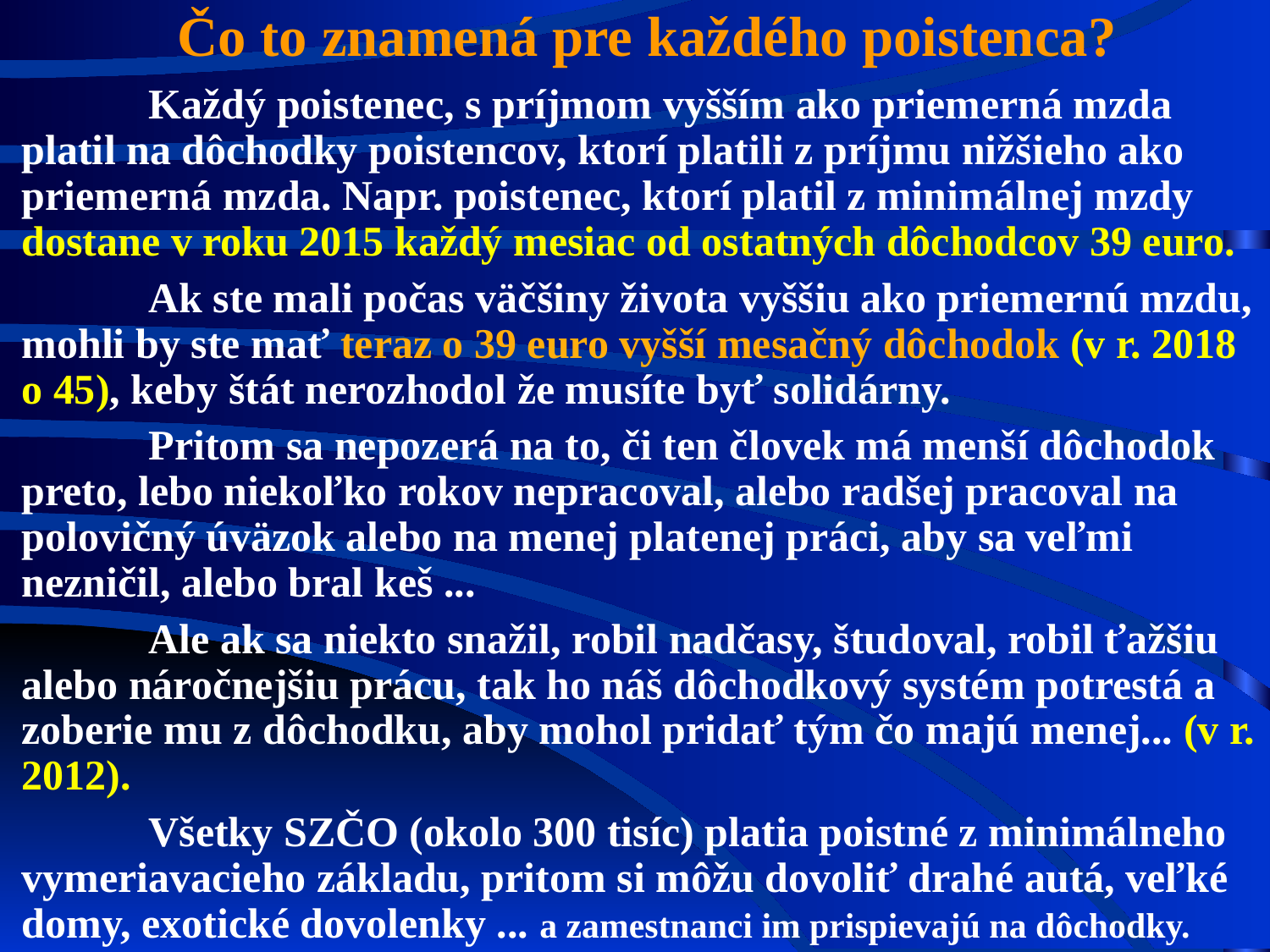

Čo to znamená pre každého poistenca?
		Každý poistenec, s príjmom vyšším ako priemerná mzda platil na dôchodky poistencov, ktorí platili z príjmu nižšieho ako  priemerná mzda. Napr. poistenec, ktorí platil z minimálnej mzdy dostane v roku 2015 každý mesiac od ostatných dôchodcov 39 euro.
		Ak ste mali počas väčšiny života vyššiu ako priemernú mzdu, mohli by ste mať teraz o 39 euro vyšší mesačný dôchodok (v r. 2018 o 45), keby štát nerozhodol že musíte byť solidárny.
		Pritom sa nepozerá na to, či ten človek má menší dôchodok preto, lebo niekoľko rokov nepracoval, alebo radšej pracoval na polovičný úväzok alebo na menej platenej práci, aby sa veľmi nezničil, alebo bral keš ...
		Ale ak sa niekto snažil, robil nadčasy, študoval, robil ťažšiu alebo náročnejšiu prácu, tak ho náš dôchodkový systém potrestá a zoberie mu z dôchodku, aby mohol pridať tým čo majú menej... (v r. 2012).
		Všetky SZČO (okolo 300 tisíc) platia poistné z minimálneho vymeriavacieho základu, pritom si môžu dovoliť drahé autá, veľké domy, exotické dovolenky ... a zamestnanci im prispievajú na dôchodky. 		Myslím, že na tomto treba niečo zmeniť.